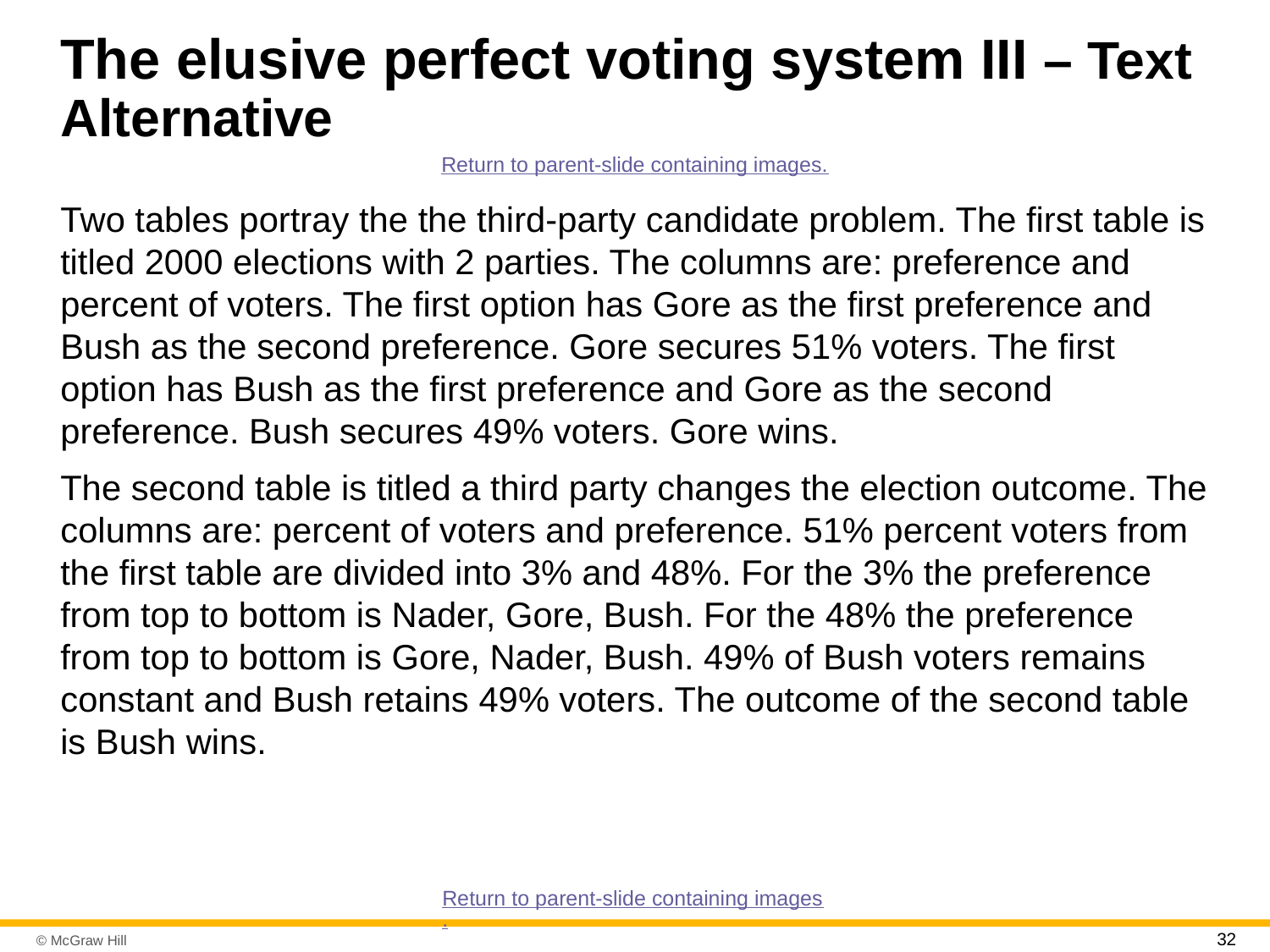

# The elusive perfect voting system III – Text Alternative
Return to parent-slide containing images.
Two tables portray the the third-party candidate problem. The first table is titled 2000 elections with 2 parties. The columns are: preference and percent of voters. The first option has Gore as the first preference and Bush as the second preference. Gore secures 51% voters. The first option has Bush as the first preference and Gore as the second preference. Bush secures 49% voters. Gore wins.
The second table is titled a third party changes the election outcome. The columns are: percent of voters and preference. 51% percent voters from the first table are divided into 3% and 48%. For the 3% the preference from top to bottom is Nader, Gore, Bush. For the 48% the preference from top to bottom is Gore, Nader, Bush. 49% of Bush voters remains constant and Bush retains 49% voters. The outcome of the second table is Bush wins.
Return to parent-slide containing images.